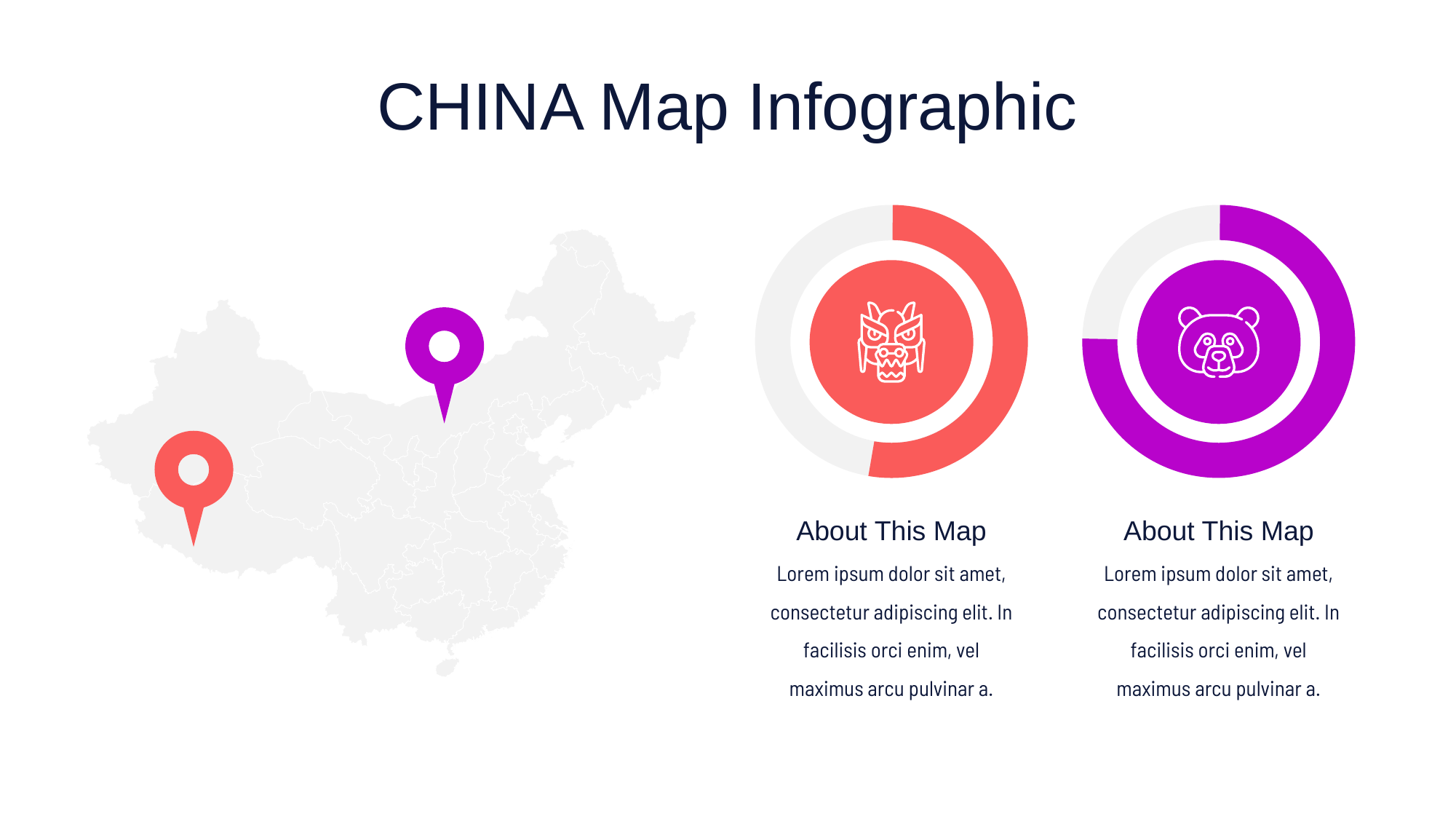

CHINA Map Infographic

About This Map
Lorem ipsum dolor sit amet, consectetur adipiscing elit. In facilisis orci enim, vel maximus arcu pulvinar a.
About This Map
Lorem ipsum dolor sit amet, consectetur adipiscing elit. In facilisis orci enim, vel maximus arcu pulvinar a.